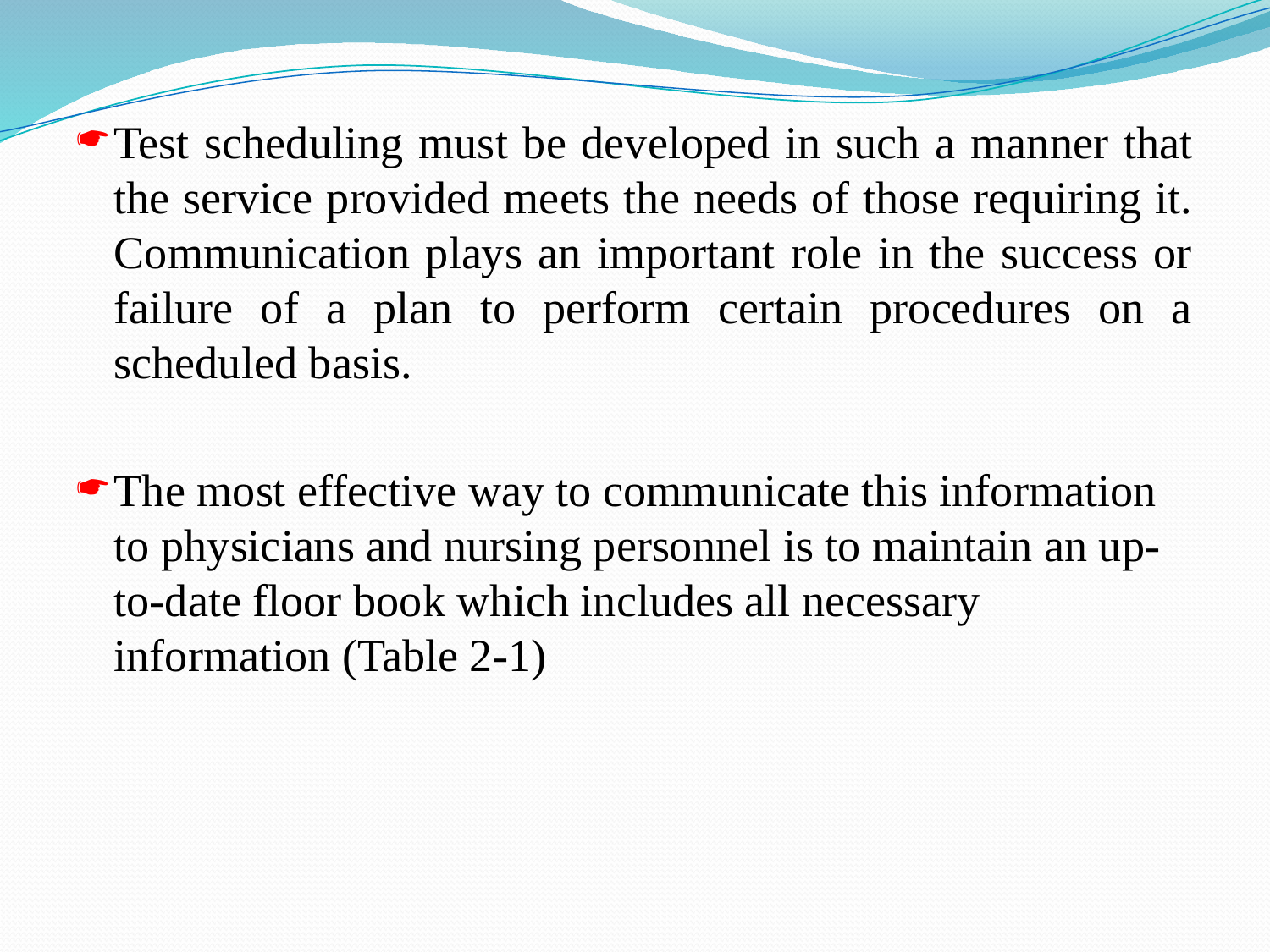

Test scheduling must be developed in such a manner that the service provided meets the needs of those requiring it. Communication plays an important role in the success or failure of a plan to perform certain procedures on a scheduled basis.

The most effective way to communicate this information to physicians and nursing personnel is to maintain an up-to-date floor book which includes all necessary information (Table 2-1)